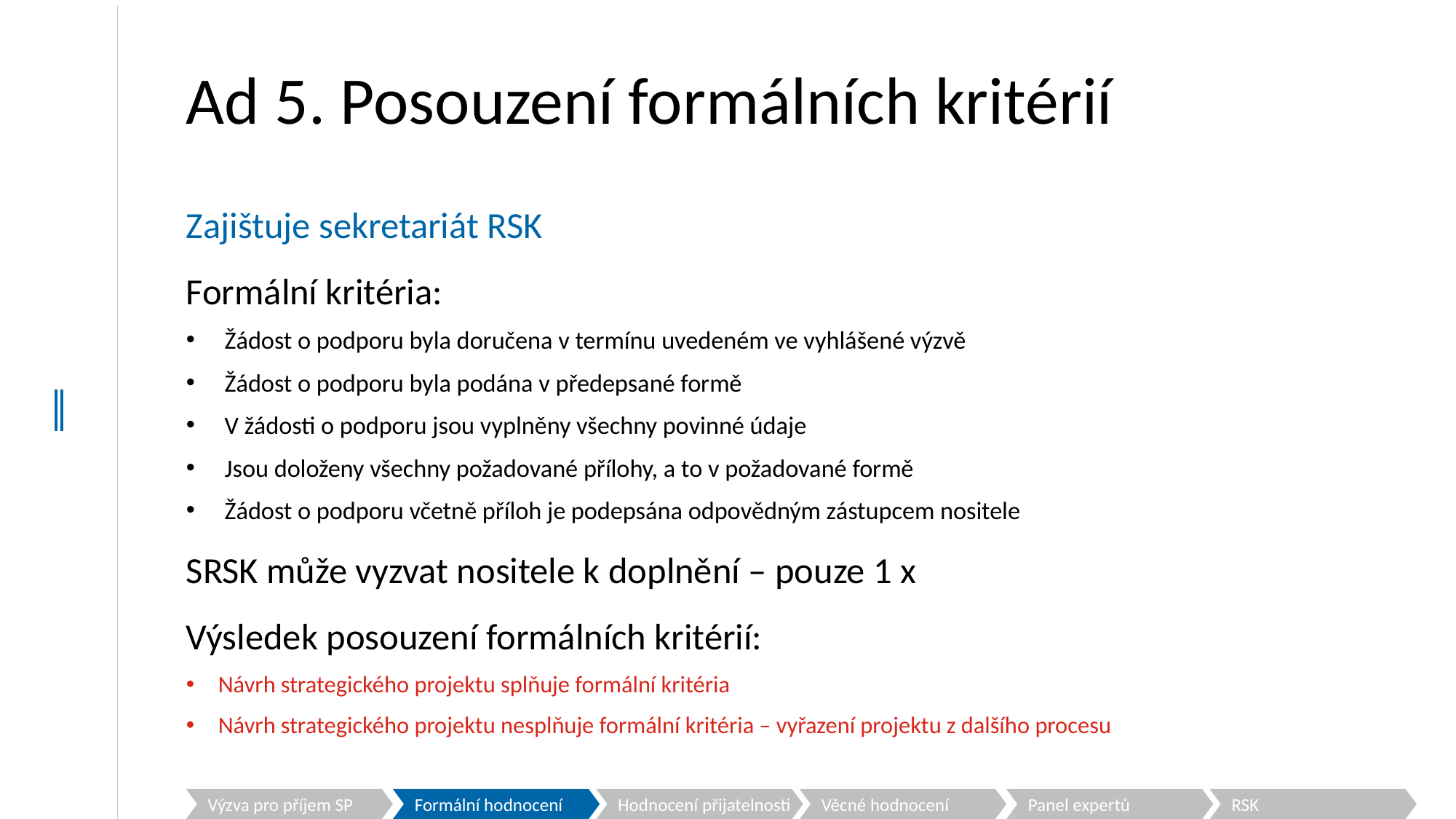

# Ad 5. Posouzení formálních kritérií
Zajištuje sekretariát RSK
Formální kritéria:
Žádost o podporu byla doručena v termínu uvedeném ve vyhlášené výzvě
Žádost o podporu byla podána v předepsané formě
V žádosti o podporu jsou vyplněny všechny povinné údaje
Jsou doloženy všechny požadované přílohy, a to v požadované formě
Žádost o podporu včetně příloh je podepsána odpovědným zástupcem nositele
SRSK může vyzvat nositele k doplnění – pouze 1 x
Výsledek posouzení formálních kritérií:
Návrh strategického projektu splňuje formální kritéria
Návrh strategického projektu nesplňuje formální kritéria – vyřazení projektu z dalšího procesu

Formální hodnocení
Hodnocení přijatelnosti
Panel expertů
RSK
Výzva pro příjem SP
Věcné hodnocení